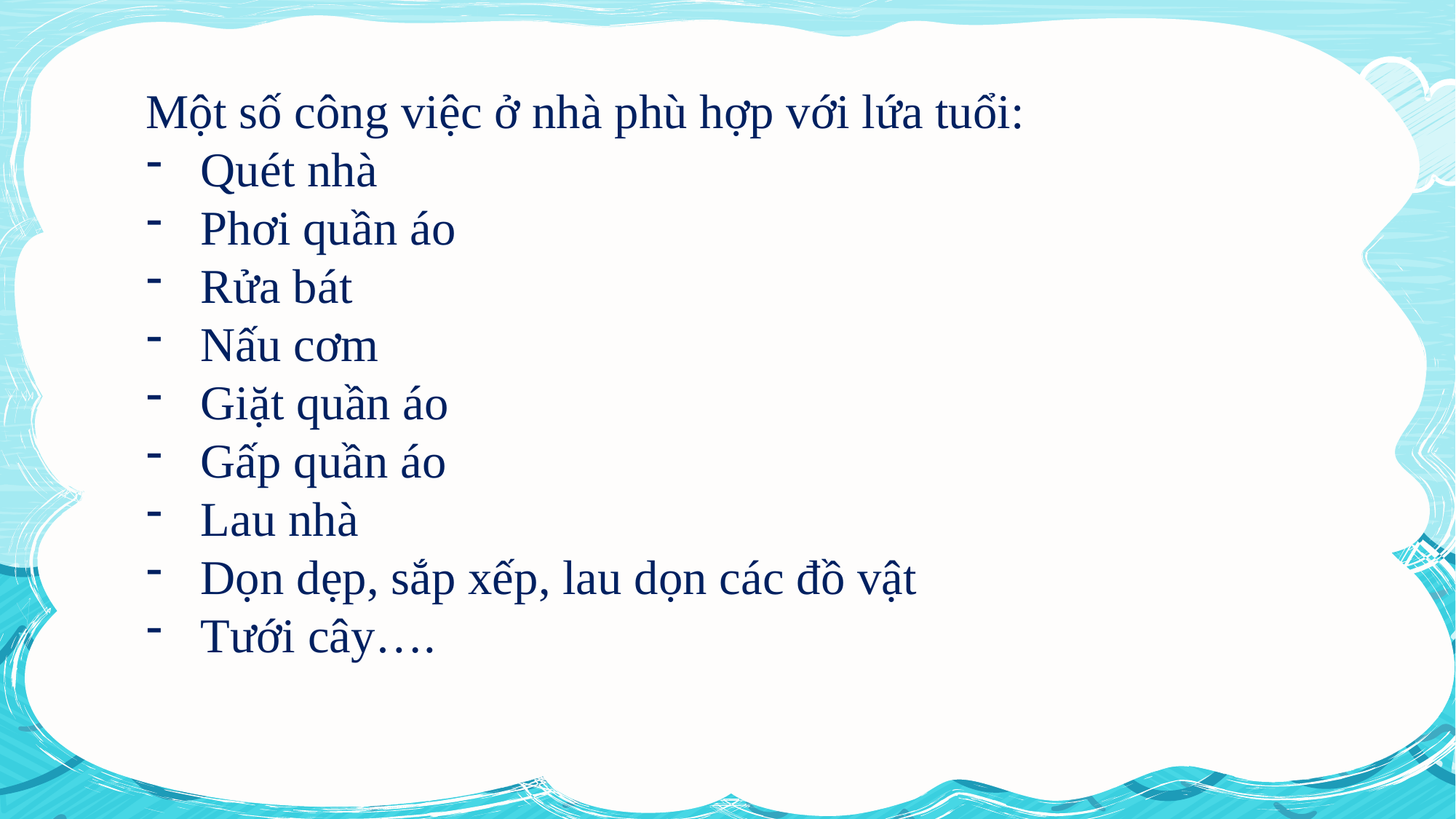

Một số công việc ở nhà phù hợp với lứa tuổi:
Quét nhà
Phơi quần áo
Rửa bát
Nấu cơm
Giặt quần áo
Gấp quần áo
Lau nhà
Dọn dẹp, sắp xếp, lau dọn các đồ vật
Tưới cây….